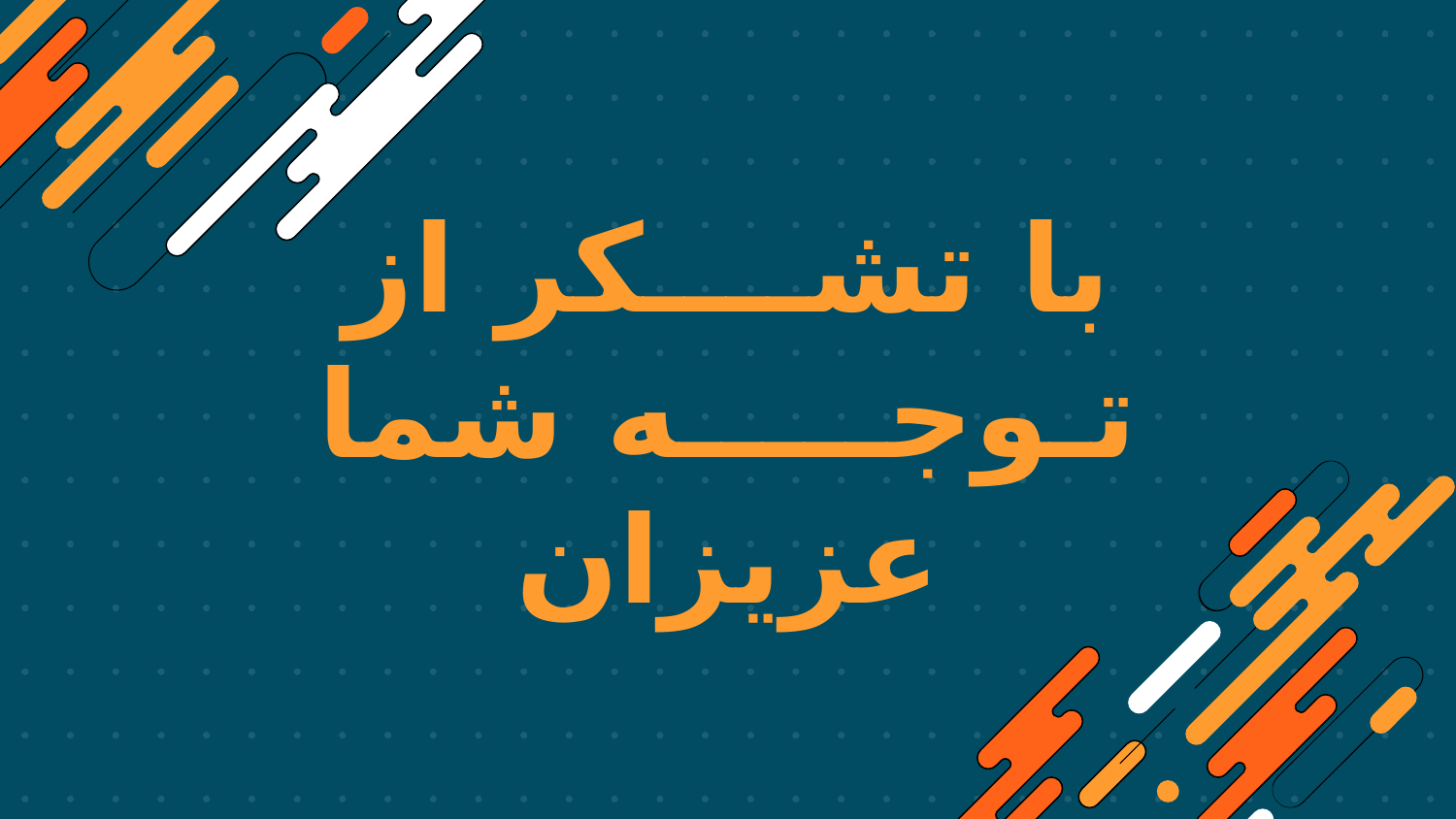

# با تشــــکر از تـوجـــــه شما عزیزان